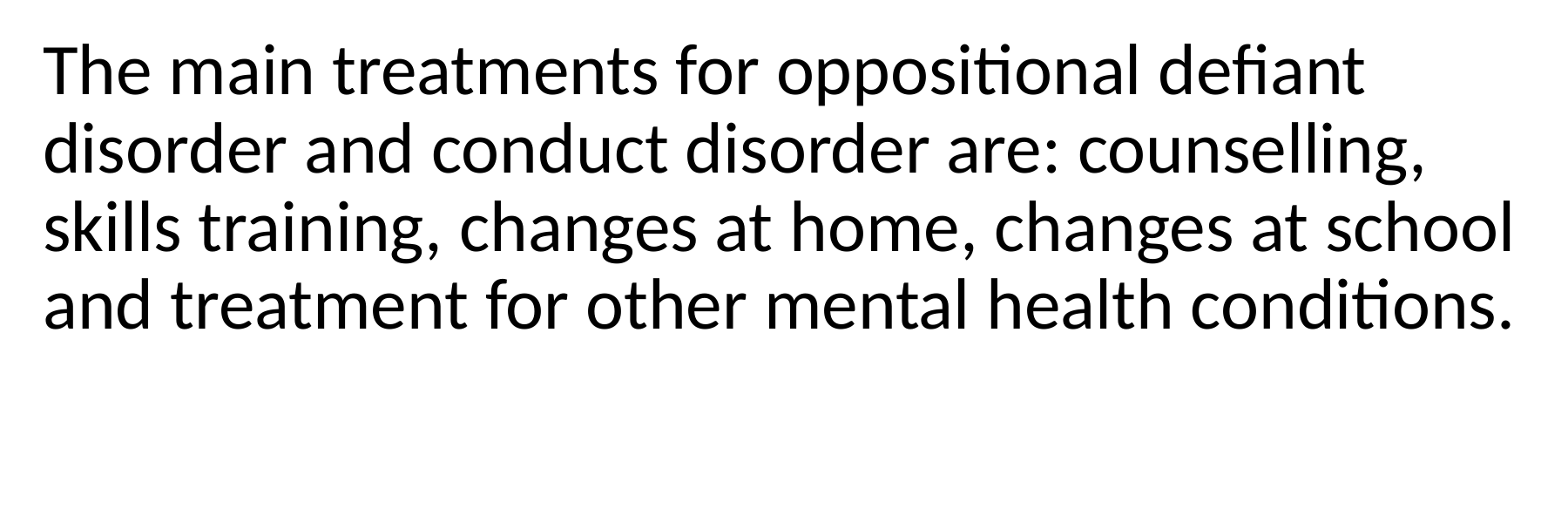

The main treatments for oppositional defiant disorder and conduct disorder are: counselling, skills training, changes at home, changes at school and treatment for other mental health conditions.